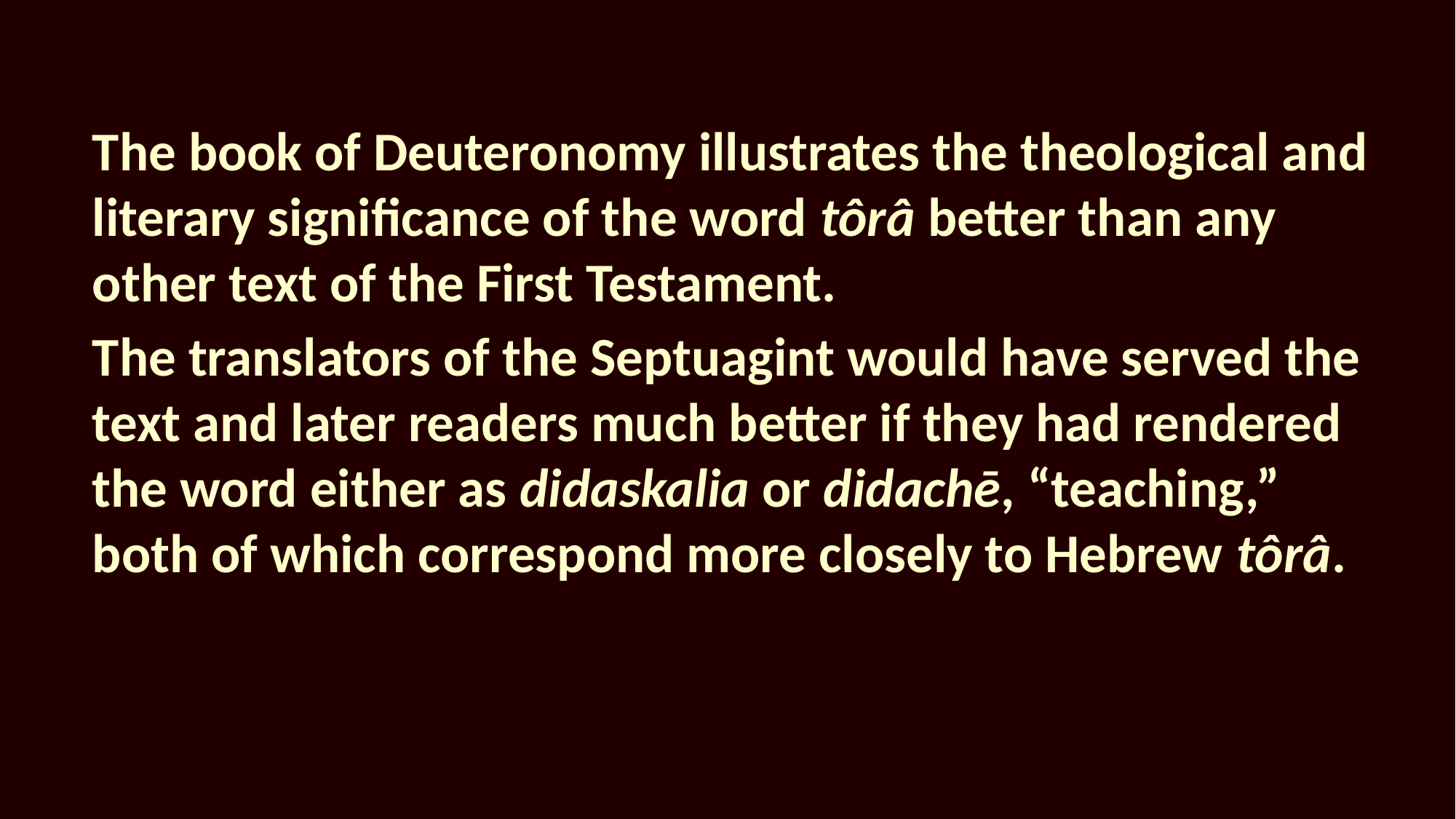

The book of Deuteronomy illustrates the theological and literary significance of the word tôrâ better than any other text of the First Testament.
The translators of the Septuagint would have served the text and later readers much better if they had rendered the word either as didaskalia or didachē, “teaching,” both of which correspond more closely to Hebrew tôrâ.